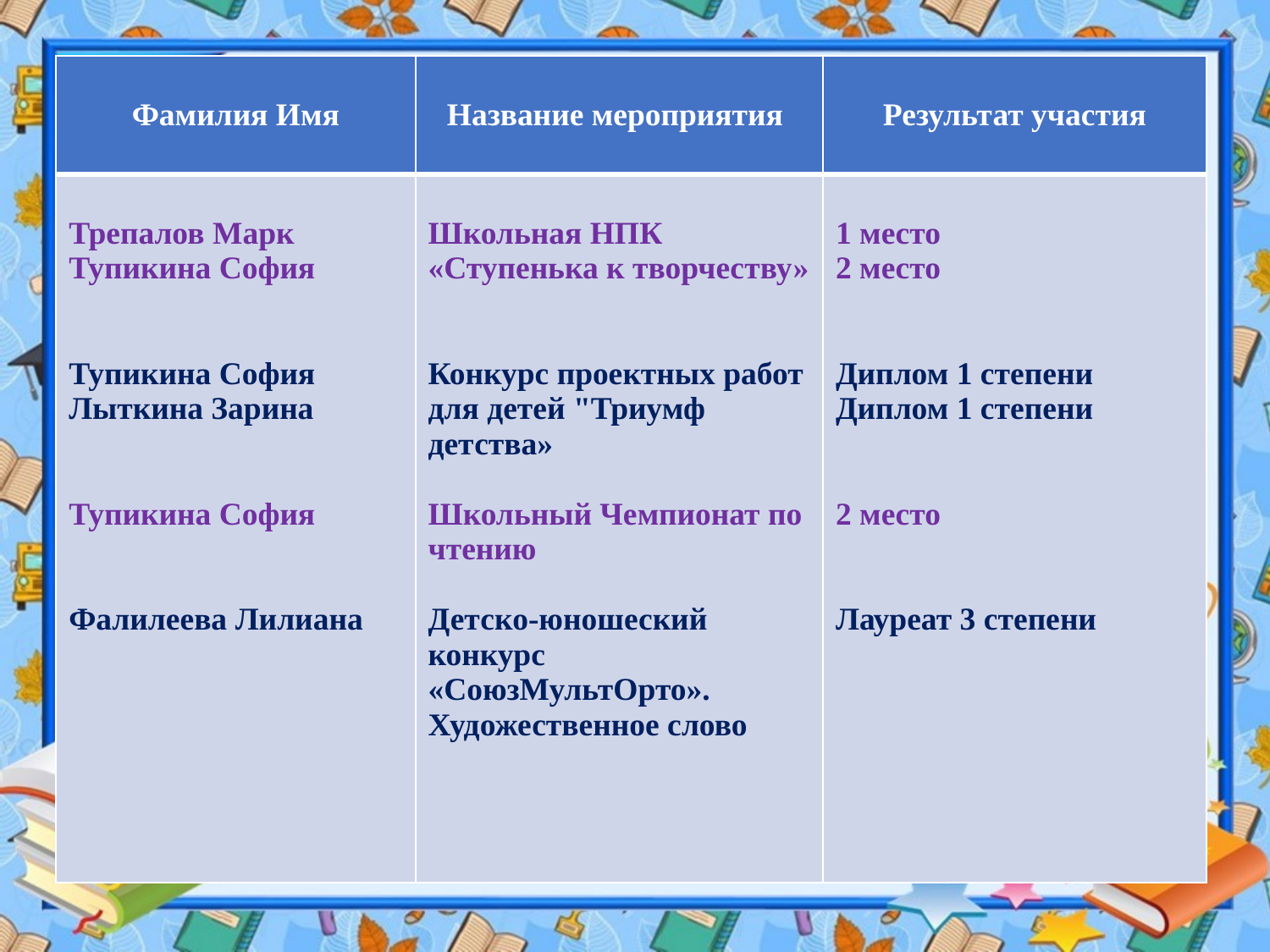

| Фамилия Имя | Название мероприятия | Результат участия |
| --- | --- | --- |
| Трепалов Марк Тупикина София Тупикина София Лыткина Зарина Тупикина София Фалилеева Лилиана | Школьная НПК «Ступенька к творчеству» Конкурс проектных работ для детей "Триумф детства» Школьный Чемпионат по чтению Детско-юношеский конкурс «СоюзМультОрто». Художественное слово | 1 место 2 место Диплом 1 степени Диплом 1 степени 2 место Лауреат 3 степени |
#